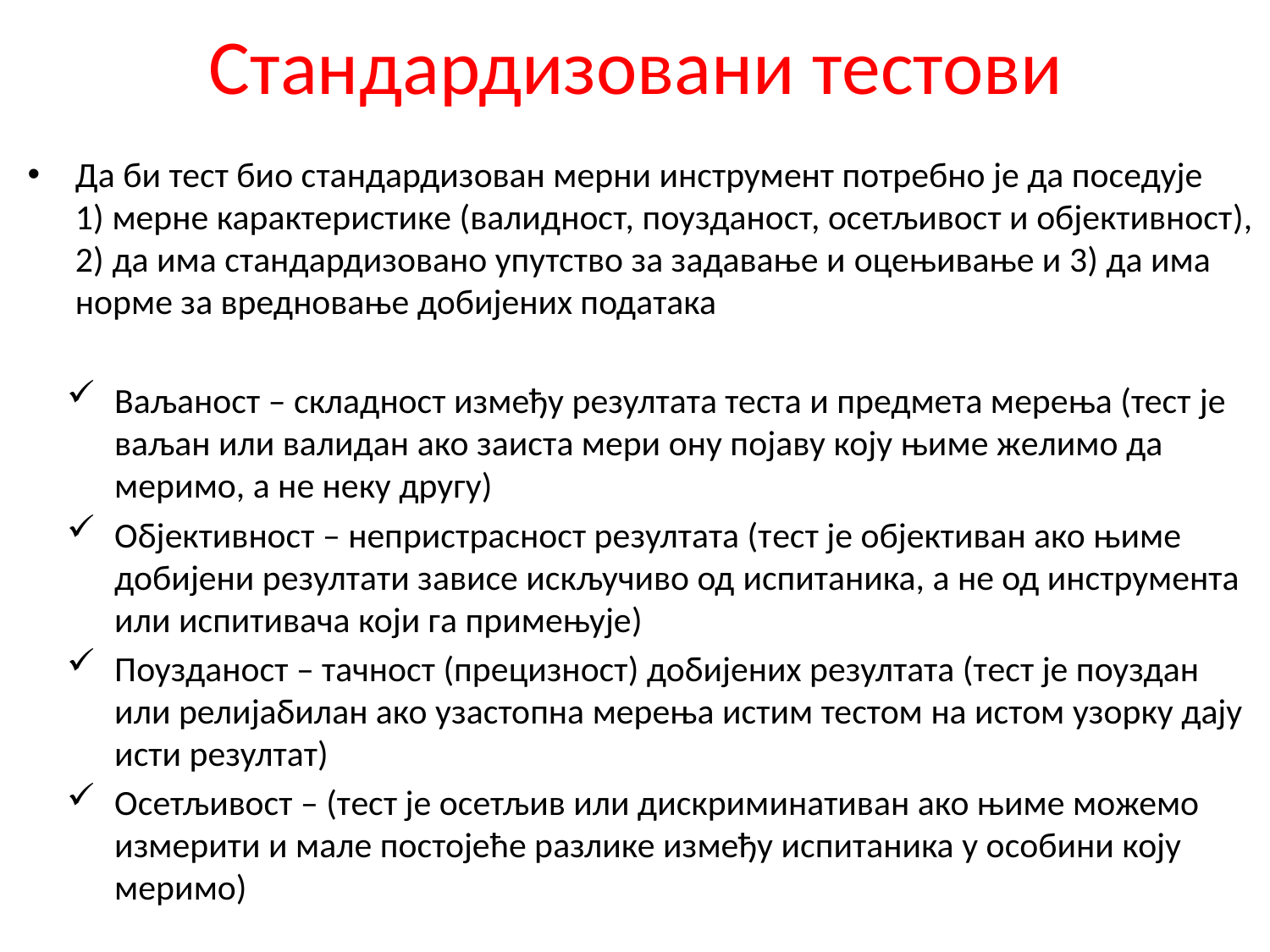

# Стандардизовани тестови
Да би тест био стандардизован мерни инструмент потребно је да поседује    1) мерне карактеристике (валидност, поузданост, осетљивост и објективност), 2) да има стандардизовано упутство за задавање и оцењивање и 3) да има норме за вредновање добијених података

Ваљаност – складност између резултата теста и предмета мерења (тест јe ваљaн или валидан aко зaистa мeри oну пojaву коју њимe жeлимo да меримо, а не неку другу)
Објективност – непристрасност резултата (тест је објективан ако њиме добијени резултати зависе искључиво од испитаника, а не од инструмента или испитивача који га примењује)
Поузданост – тачност (прецизност) добијених резултата (тест је поуздан или релијабилан ако узастопна мерења истим тестом на истом узорку дају исти резултат)
Осетљивост – (тест је осетљив или дискриминативан ако њиме можемо измерити и мале постојеће разлике између испитаника у особини коју меримо)